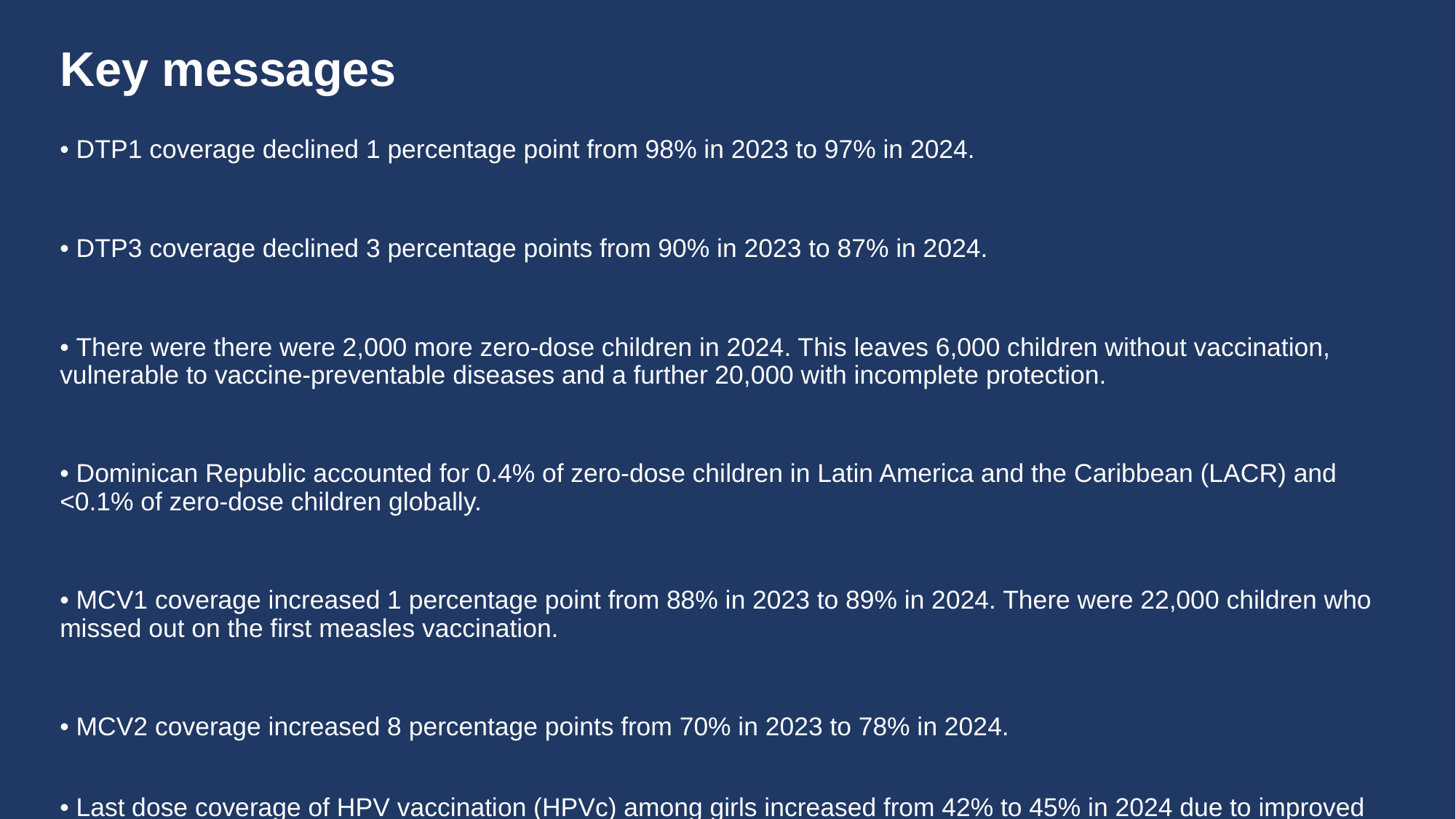

# Key messages
• DTP1 coverage declined 1 percentage point from 98% in 2023 to 97% in 2024.

• DTP3 coverage declined 3 percentage points from 90% in 2023 to 87% in 2024.

• There were there were 2,000 more zero-dose children in 2024. This leaves 6,000 children without vaccination, vulnerable to vaccine-preventable diseases and a further 20,000 with incomplete protection.

• Dominican Republic accounted for 0.4% of zero-dose children in Latin America and the Caribbean (LACR) and <0.1% of zero-dose children globally.

• MCV1 coverage increased 1 percentage point from 88% in 2023 to 89% in 2024. There were 22,000 children who missed out on the first measles vaccination.

• MCV2 coverage increased 8 percentage points from 70% in 2023 to 78% in 2024.

• Last dose coverage of HPV vaccination (HPVc) among girls increased from 42% to 45% in 2024 due to improved programme performance.